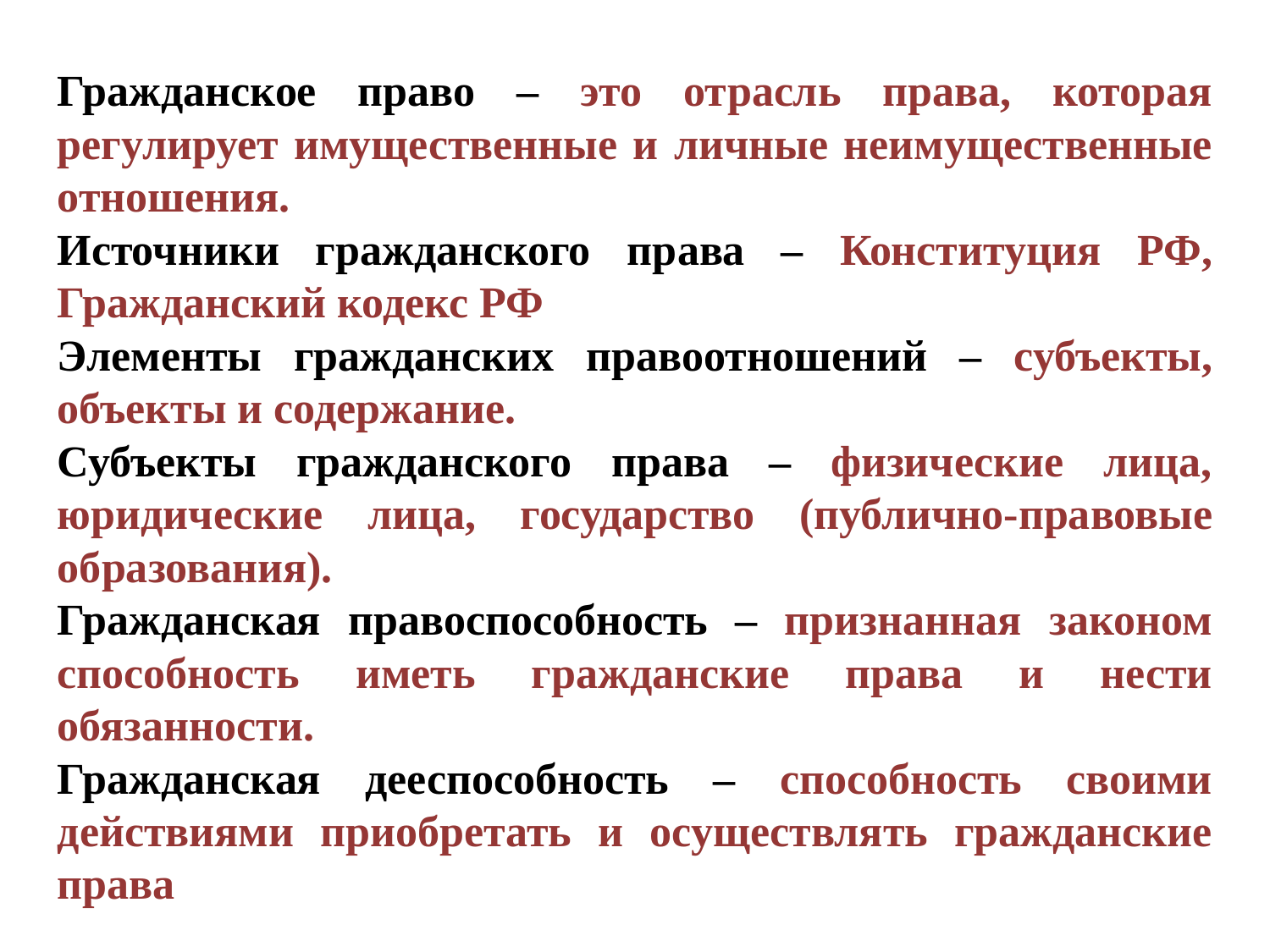

Гражданское право – это отрасль права, которая регулирует имущественные и личные неимущественные отношения.
Источники гражданского права – Конституция РФ, Гражданский кодекс РФ
Элементы гражданских правоотношений – субъекты, объекты и содержание.
Субъекты гражданского права – физические лица, юридические лица, государство (публично-правовые образования).
Гражданская правоспособность – признанная законом способность иметь гражданские права и нести обязанности.
Гражданская дееспособность – способность своими действиями приобретать и осуществлять гражданские права